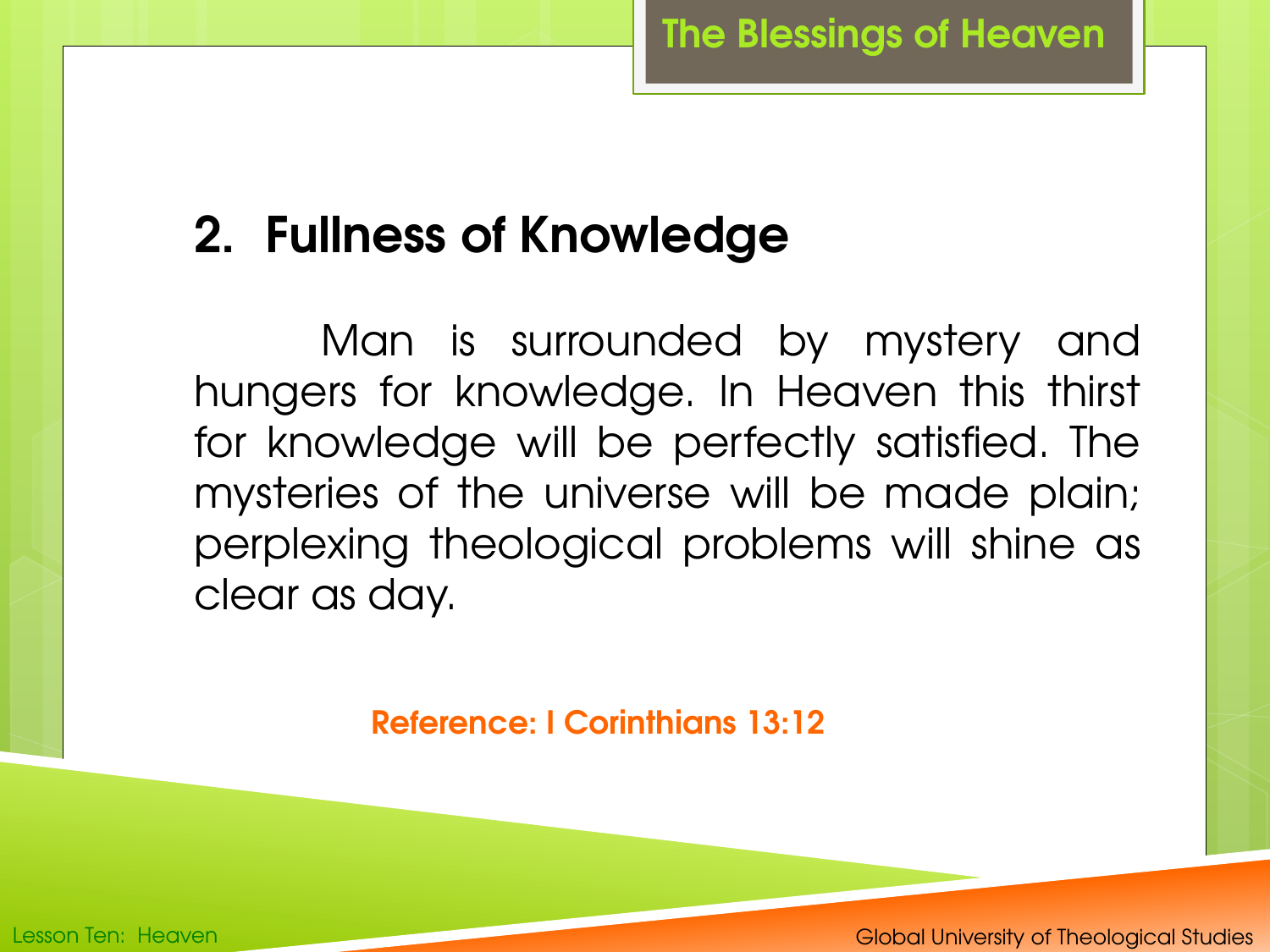

The Blessings of Heaven
Fullness of Knowledge

	Man is surrounded by mystery and hungers for knowledge. In Heaven this thirst for knowledge will be perfectly satisfied. The mysteries of the universe will be made plain; perplexing theological problems will shine as clear as day.

Reference: I Corinthians 13:12
 Global University of Theological Studies
Lesson Ten:  Heaven